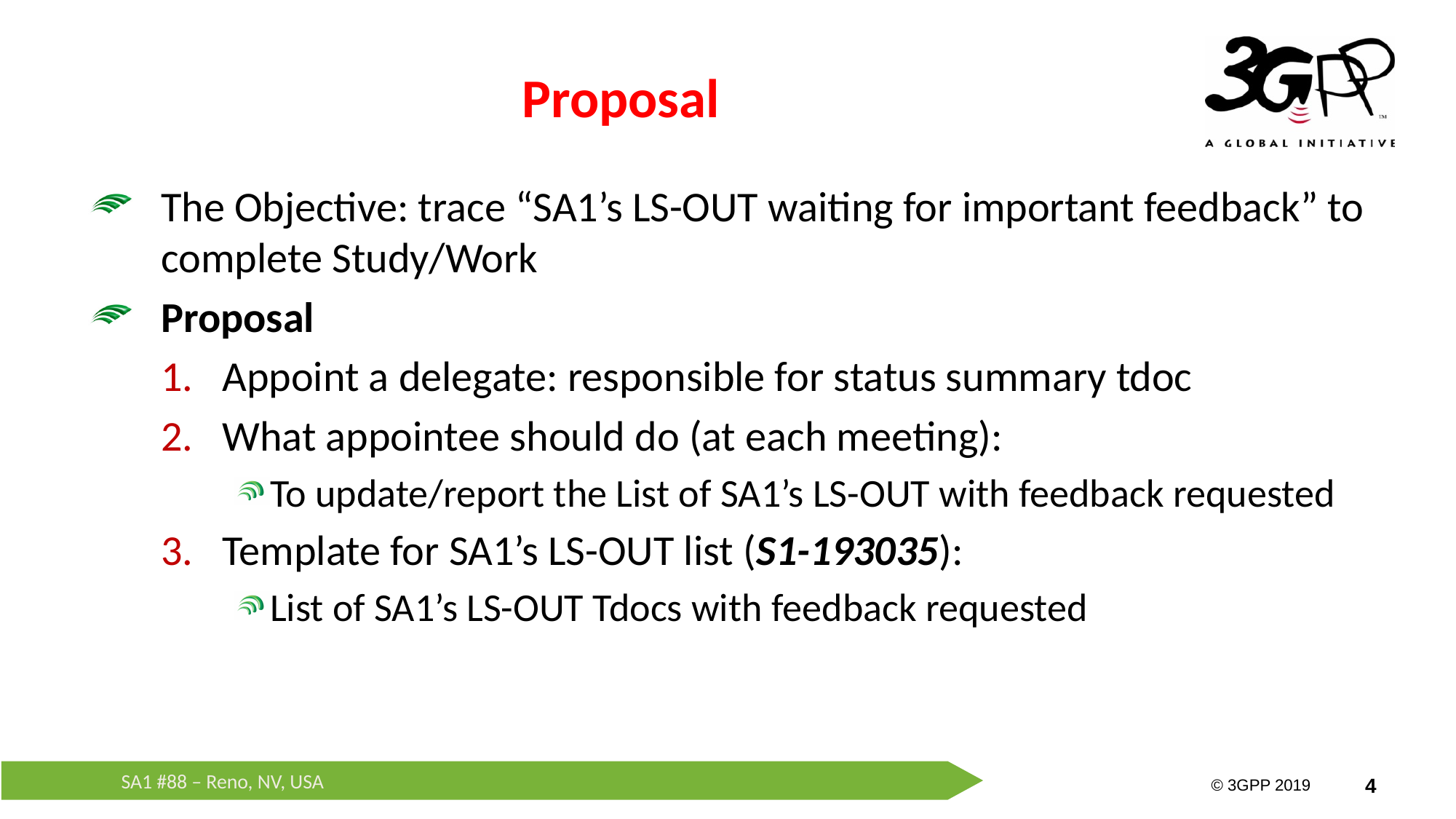

# Proposal
The Objective: trace “SA1’s LS-OUT waiting for important feedback” to complete Study/Work
Proposal
Appoint a delegate: responsible for status summary tdoc
What appointee should do (at each meeting):
To update/report the List of SA1’s LS-OUT with feedback requested
Template for SA1’s LS-OUT list (S1-193035):
List of SA1’s LS-OUT Tdocs with feedback requested